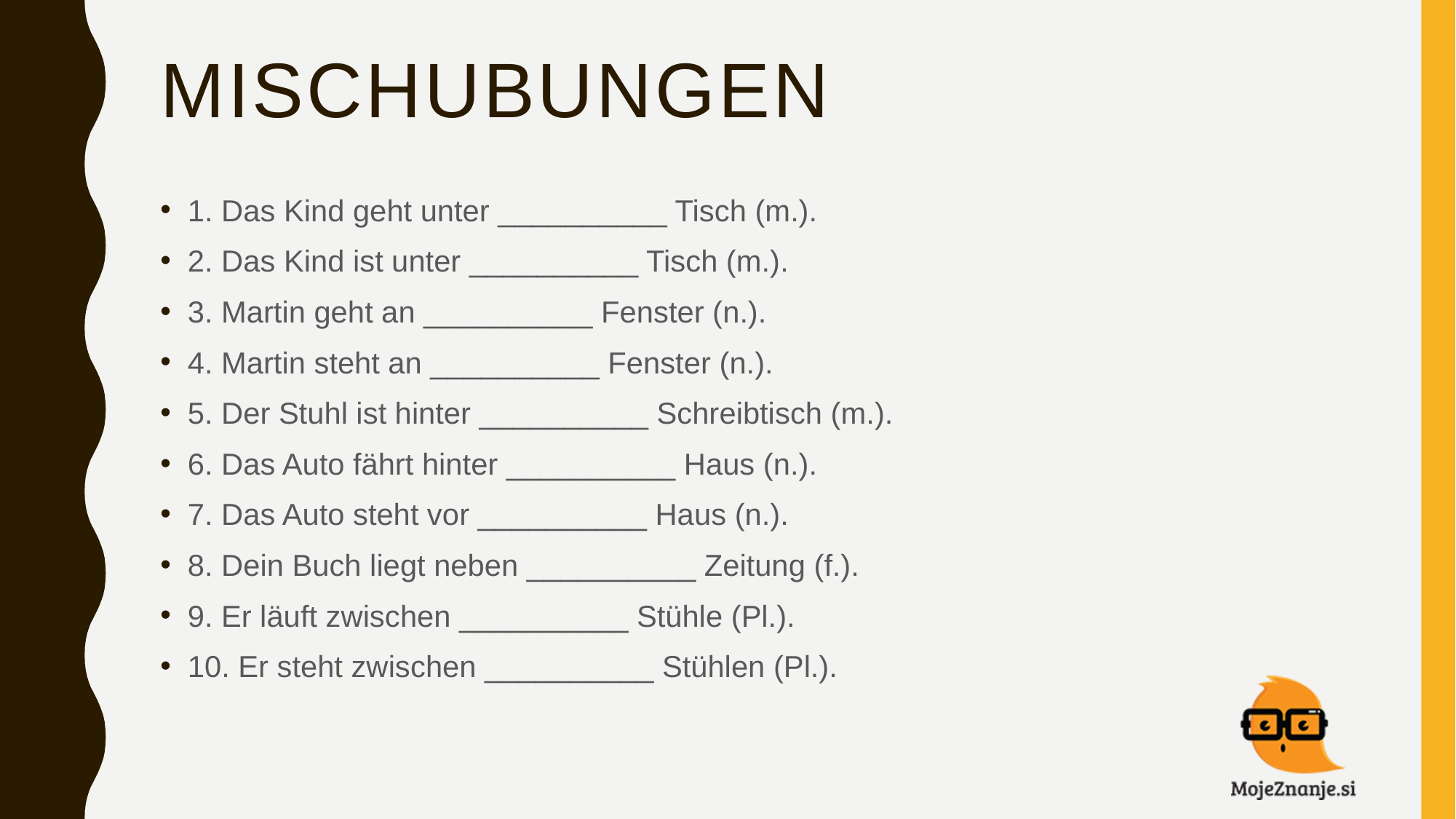

# mischubungen
1. Das Kind geht unter __________ Tisch (m.).
2. Das Kind ist unter __________ Tisch (m.).
3. Martin geht an __________ Fenster (n.).
4. Martin steht an __________ Fenster (n.).
5. Der Stuhl ist hinter __________ Schreibtisch (m.).
6. Das Auto fährt hinter __________ Haus (n.).
7. Das Auto steht vor __________ Haus (n.).
8. Dein Buch liegt neben __________ Zeitung (f.).
9. Er läuft zwischen __________ Stühle (Pl.).
10. Er steht zwischen __________ Stühlen (Pl.).